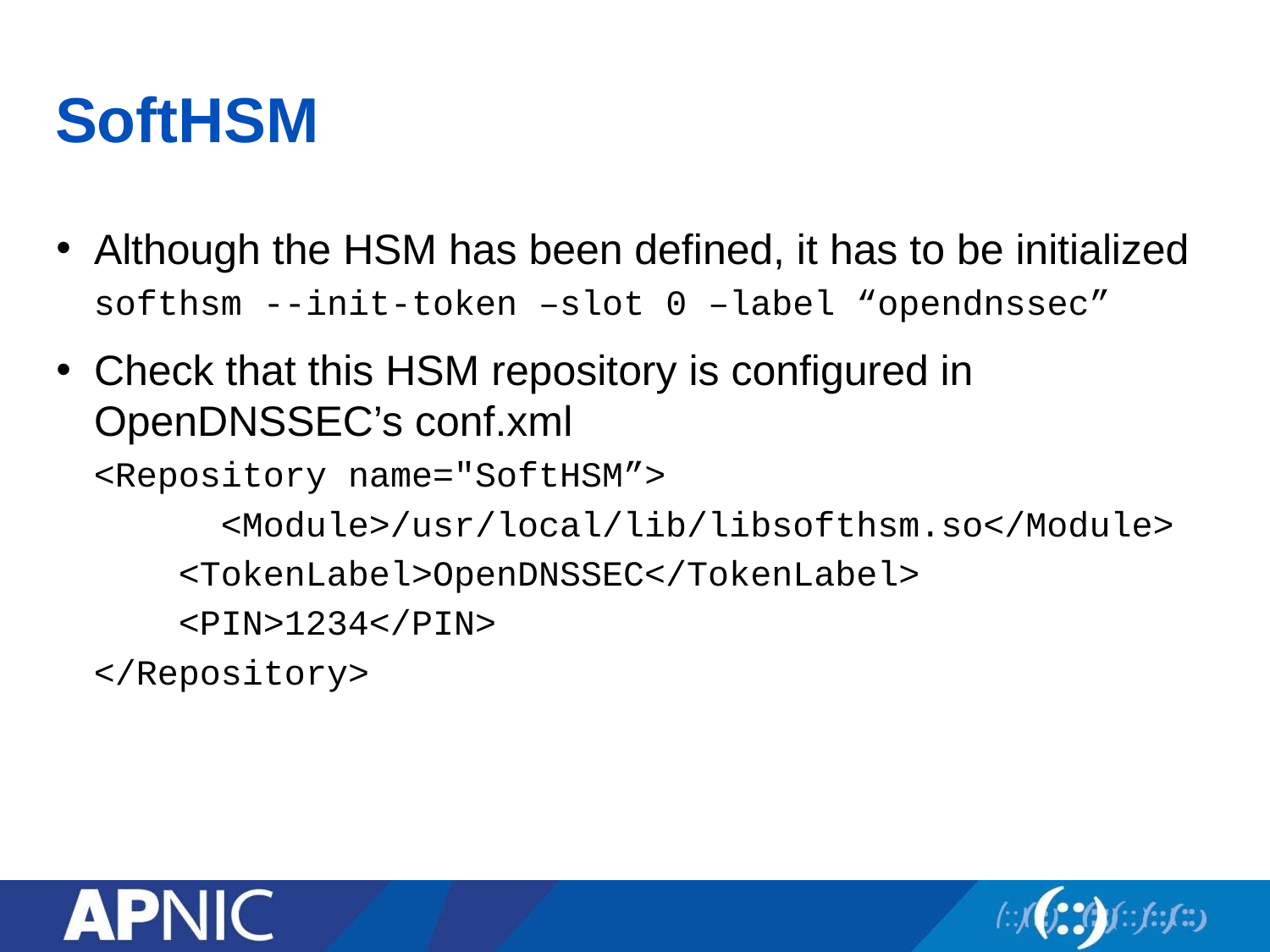

# SoftHSM
Although the HSM has been defined, it has to be initialized
softhsm --init-token –slot 0 –label “opendnssec”
Check that this HSM repository is configured in OpenDNSSEC’s conf.xml
<Repository name="SoftHSM”>
	<Module>/usr/local/lib/libsofthsm.so</Module>
    <TokenLabel>OpenDNSSEC</TokenLabel>
    <PIN>1234</PIN>
</Repository>